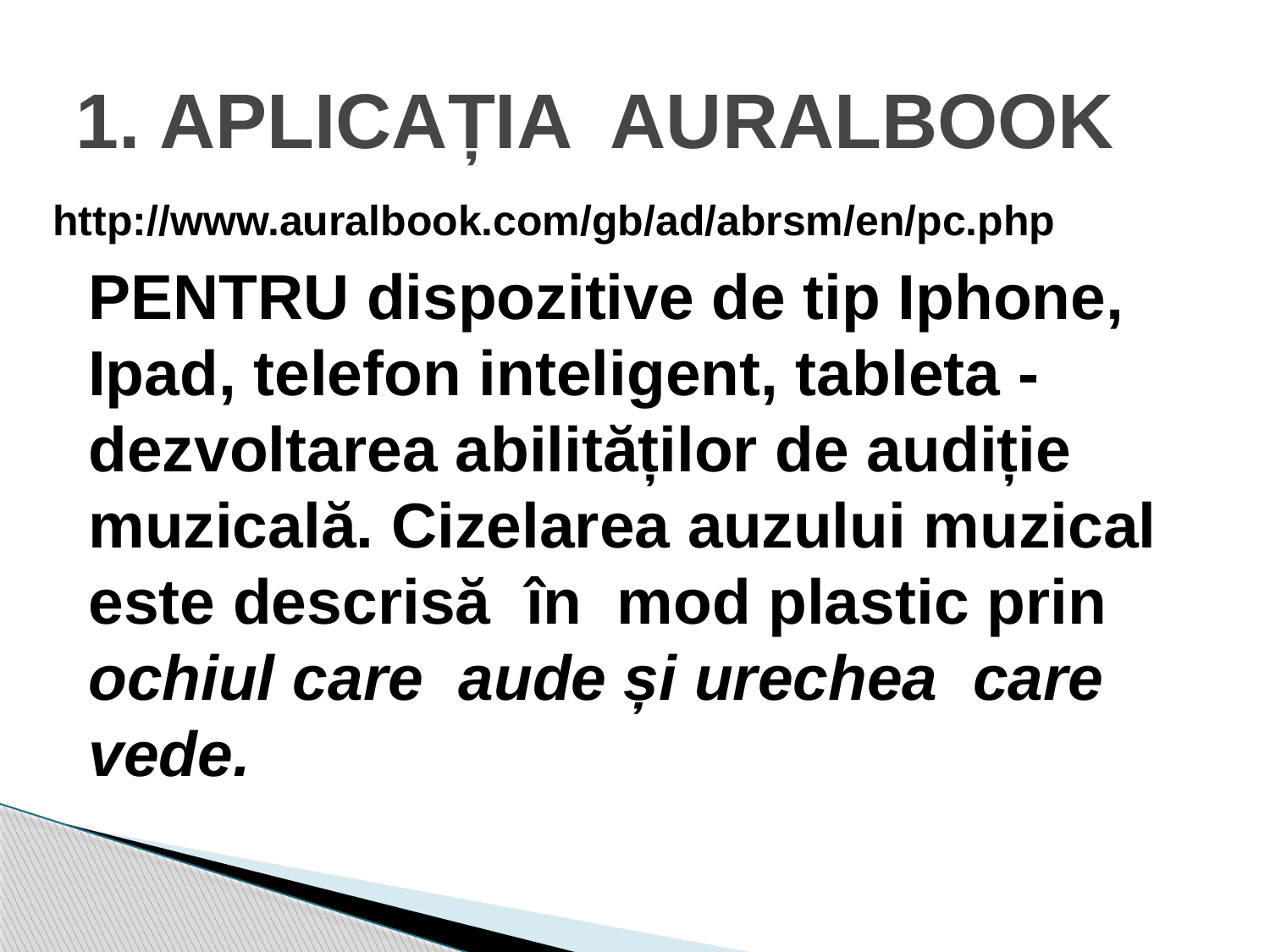

# 1. APLICAȚIA  AURALBOOK
http://www.auralbook.com/gb/ad/abrsm/en/pc.php
	PENTRU dispozitive de tip Iphone, Ipad, telefon inteligent, tableta - dezvoltarea abilităților de audiție muzicală. Cizelarea auzului muzical este descrisă  în  mod plastic prin  ochiul care  aude și urechea  care vede.